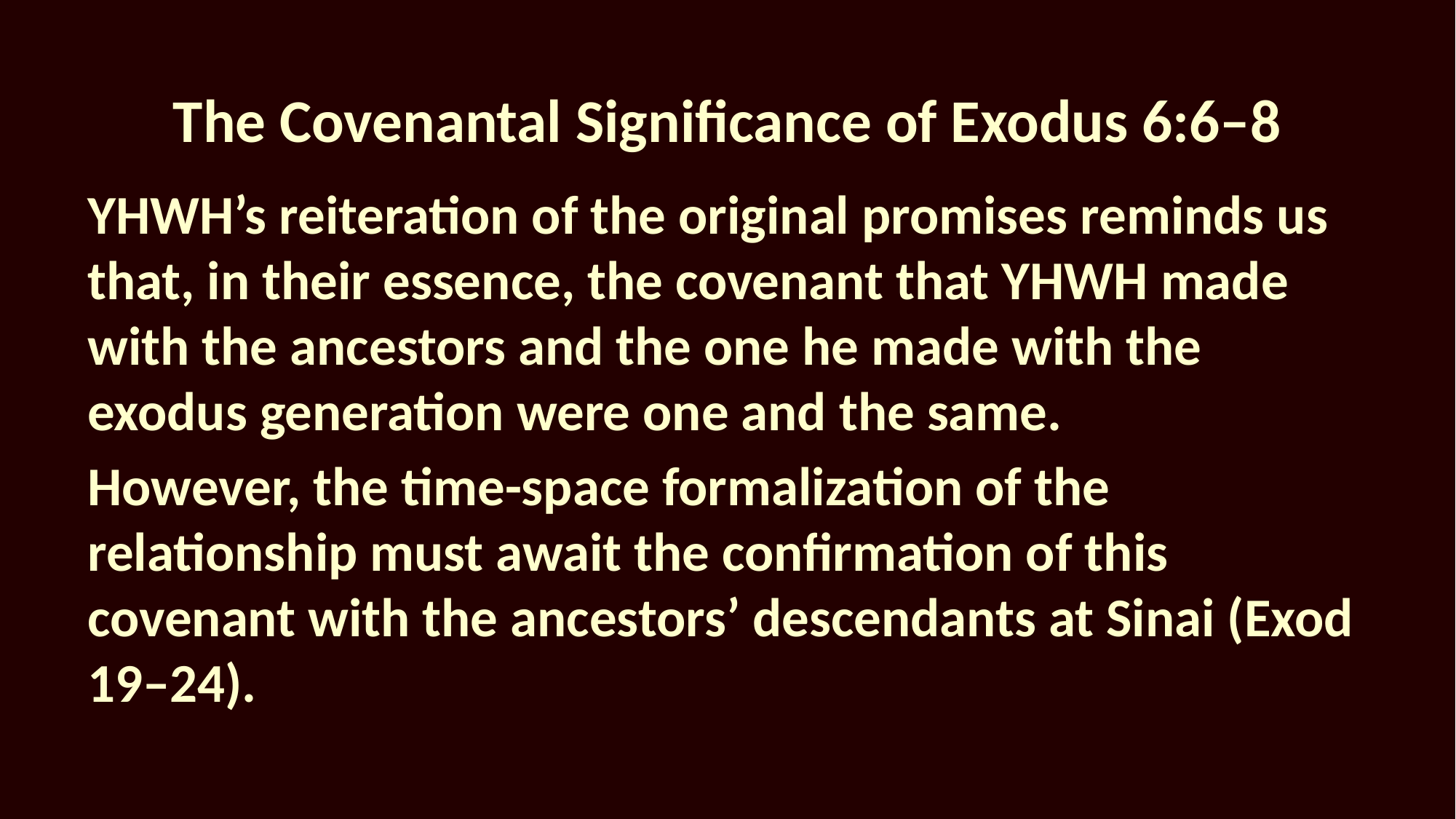

# The Covenantal Significance of Exodus 6:6–8
YHWH’s reiteration of the original promises reminds us that, in their essence, the covenant that YHWH made with the ancestors and the one he made with the exodus generation were one and the same.
However, the time-space formalization of the relationship must await the confirmation of this covenant with the ancestors’ descendants at Sinai (Exod 19–24).